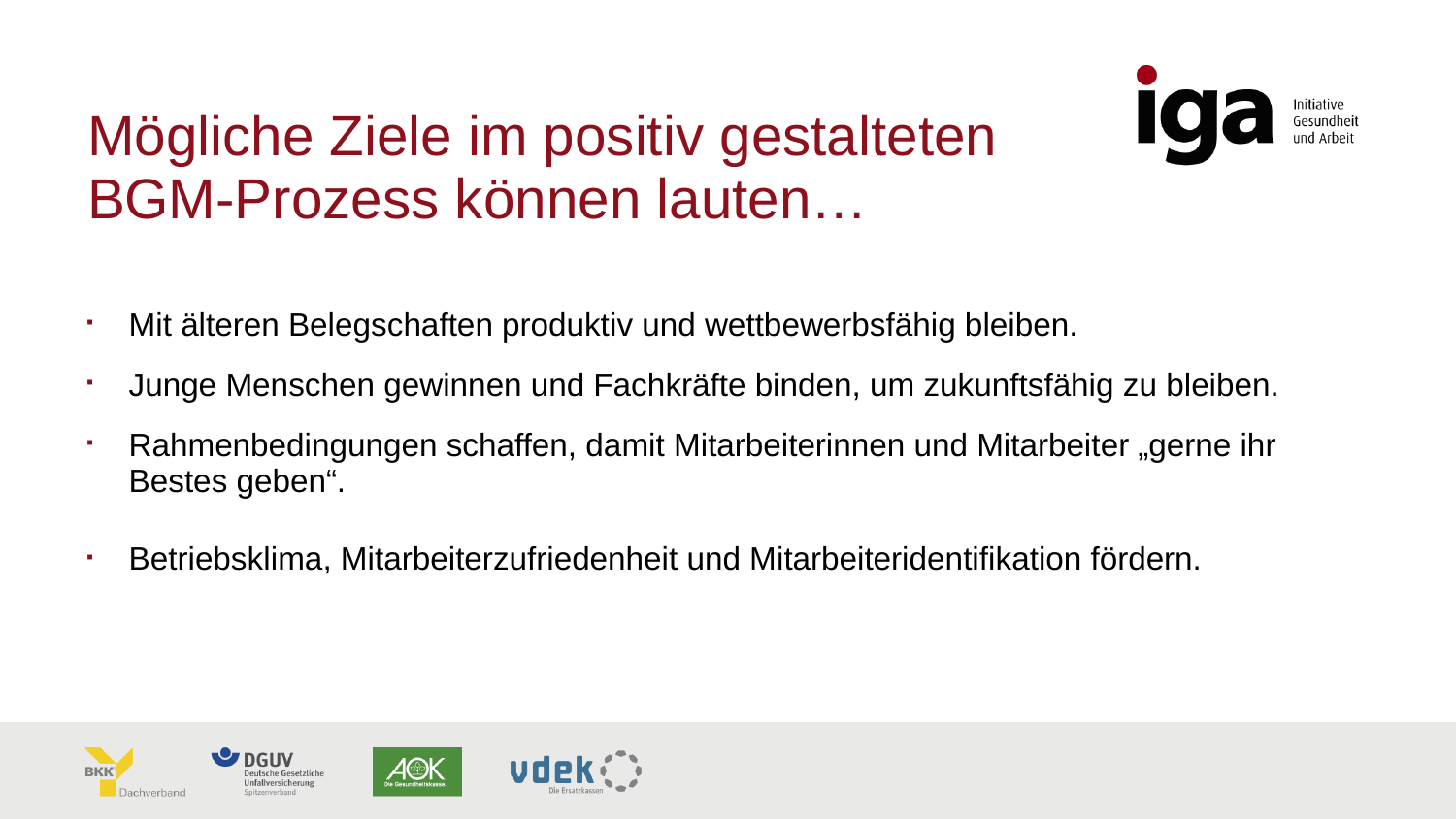

# Mögliche Ziele im positiv gestalteten BGM-Prozess können lauten…
Mit älteren Belegschaften produktiv und wettbewerbsfähig bleiben.
Junge Menschen gewinnen und Fachkräfte binden, um zukunftsfähig zu bleiben.
Rahmenbedingungen schaffen, damit Mitarbeiterinnen und Mitarbeiter „gerne ihr Bestes geben“.
Betriebsklima, Mitarbeiterzufriedenheit und Mitarbeiteridentifikation fördern.